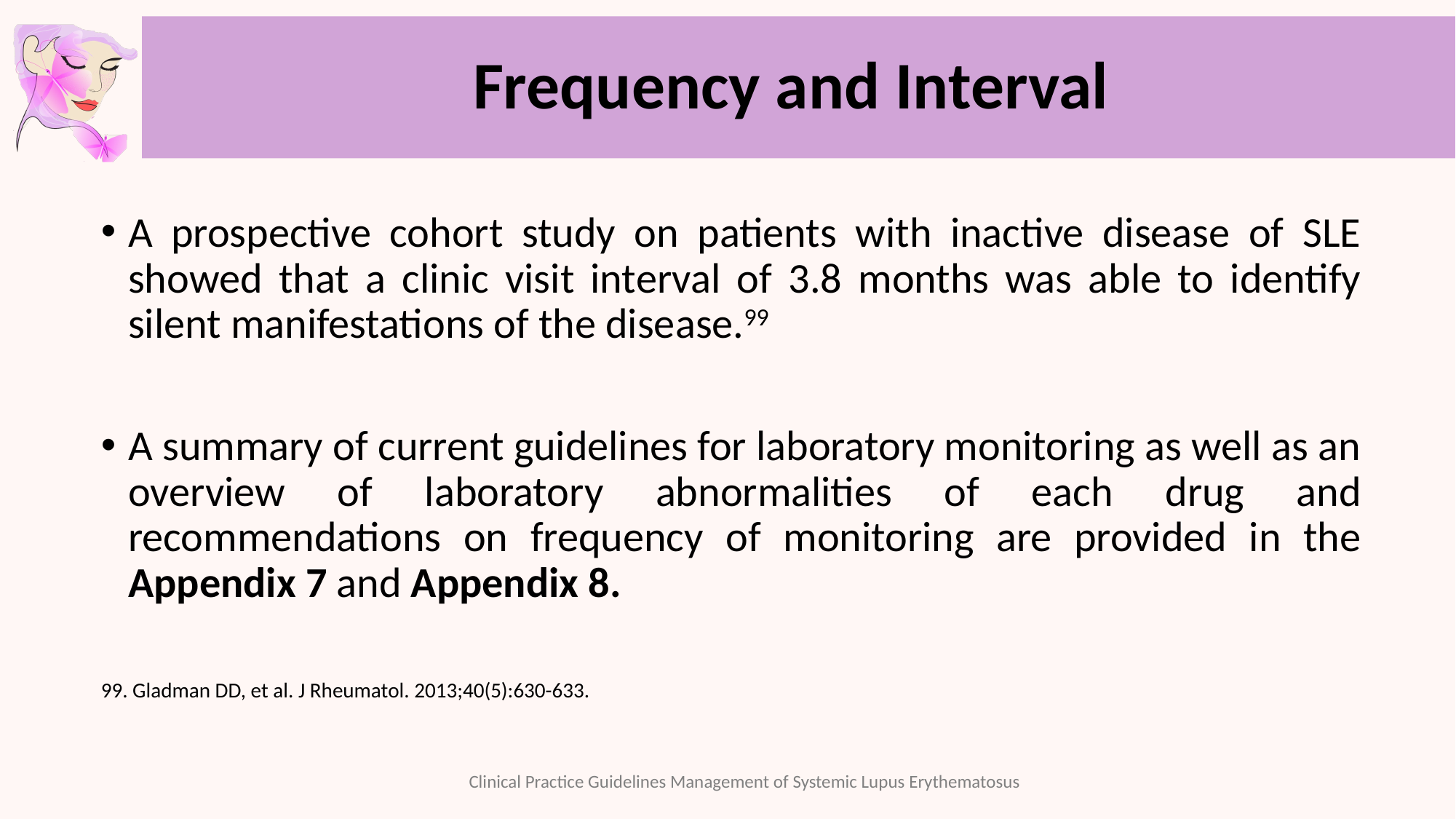

# Frequency and Interval
A prospective cohort study on patients with inactive disease of SLE showed that a clinic visit interval of 3.8 months was able to identify silent manifestations of the disease.99

A summary of current guidelines for laboratory monitoring as well as an overview of laboratory abnormalities of each drug and recommendations on frequency of monitoring are provided in the Appendix 7 and Appendix 8.

99. Gladman DD, et al. J Rheumatol. 2013;40(5):630-633.